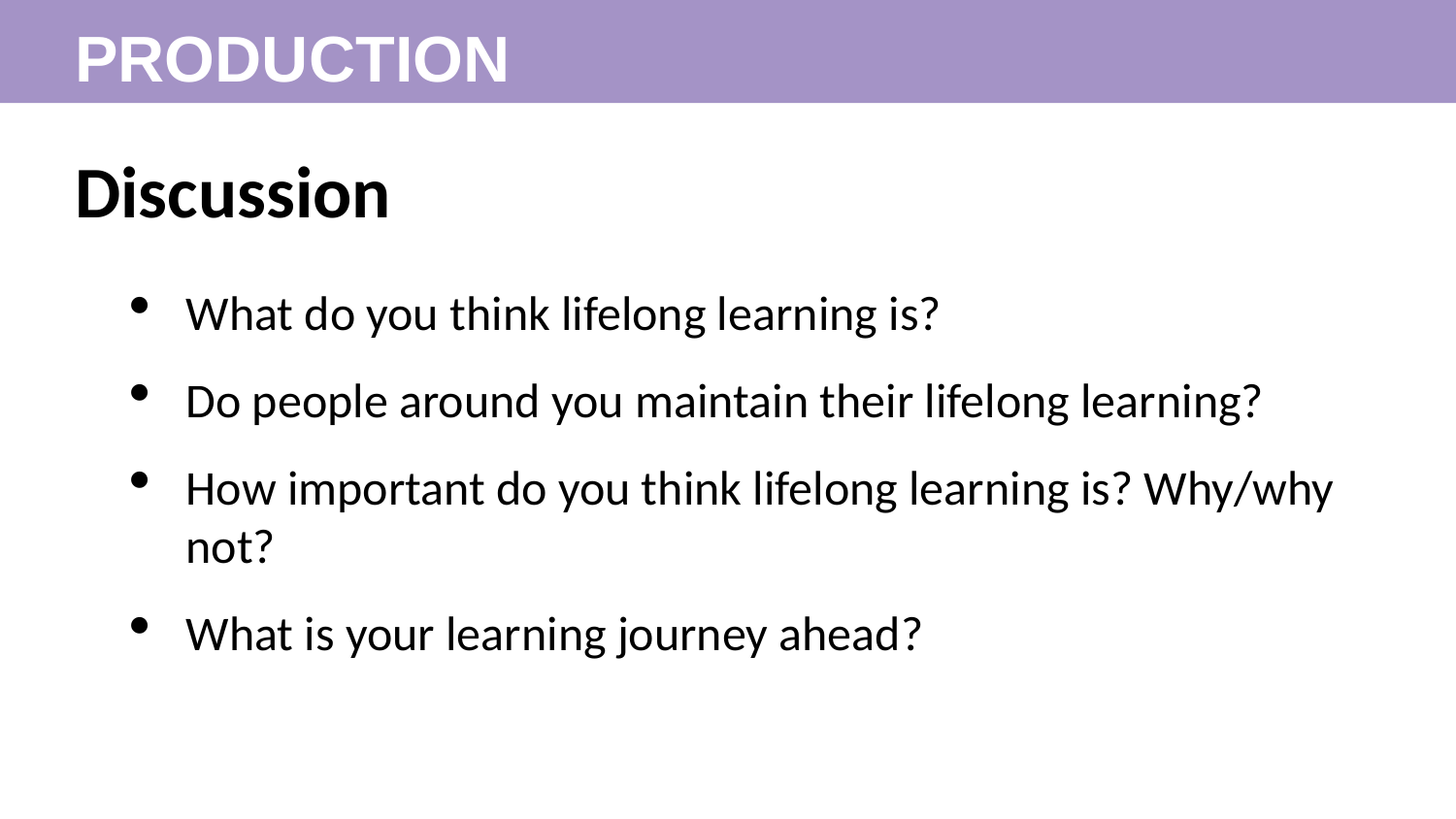

PRODUCTION
Discussion
What do you think lifelong learning is?
Do people around you maintain their lifelong learning?
How important do you think lifelong learning is? Why/why not?
What is your learning journey ahead?